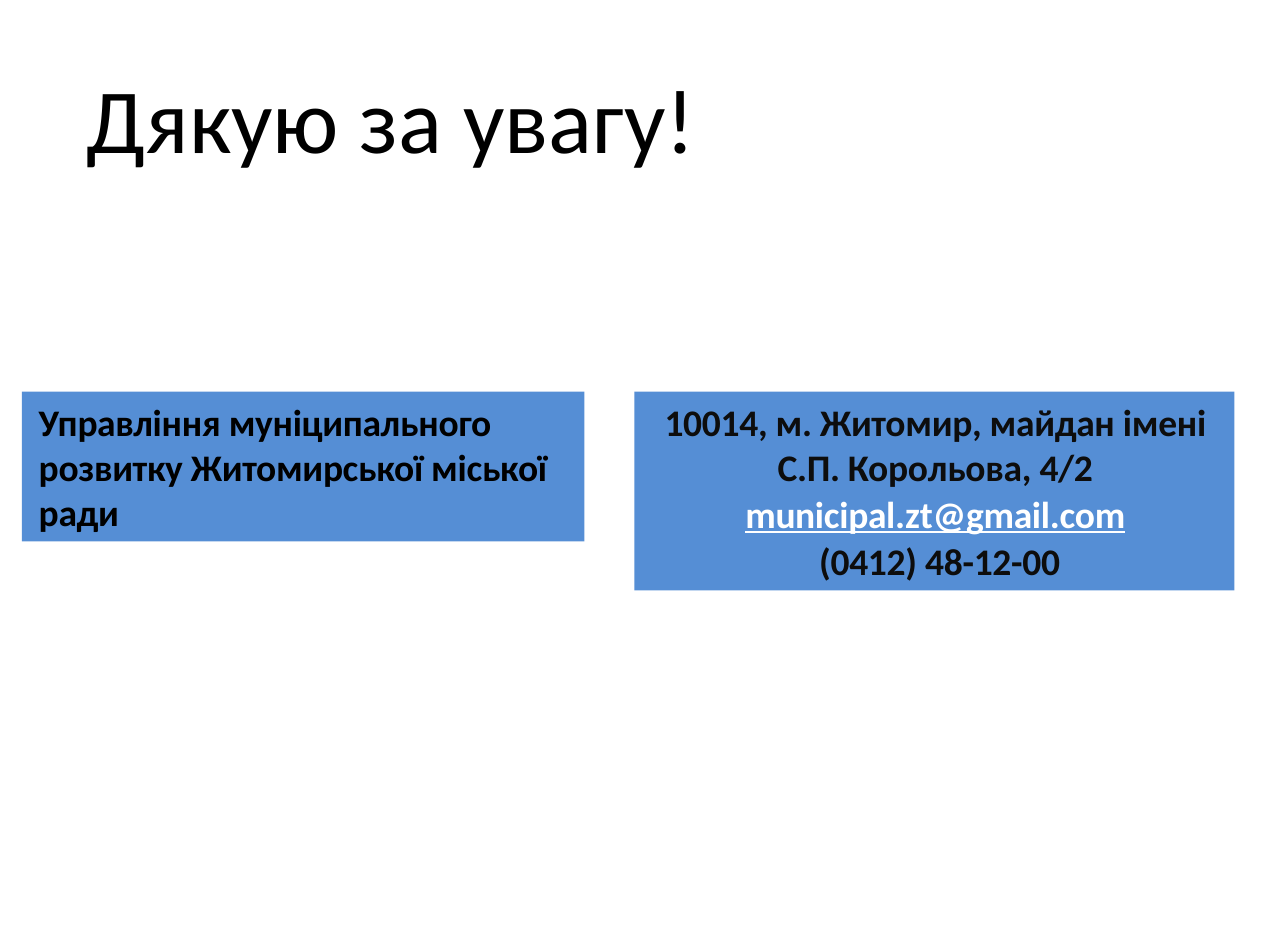

Дякую за увагу!
Управління муніципального розвитку Житомирської міської ради
10014, м. Житомир, майдан імені С.П. Корольова, 4/2
municipal.zt@gmail.com
 (0412) 48-12-00